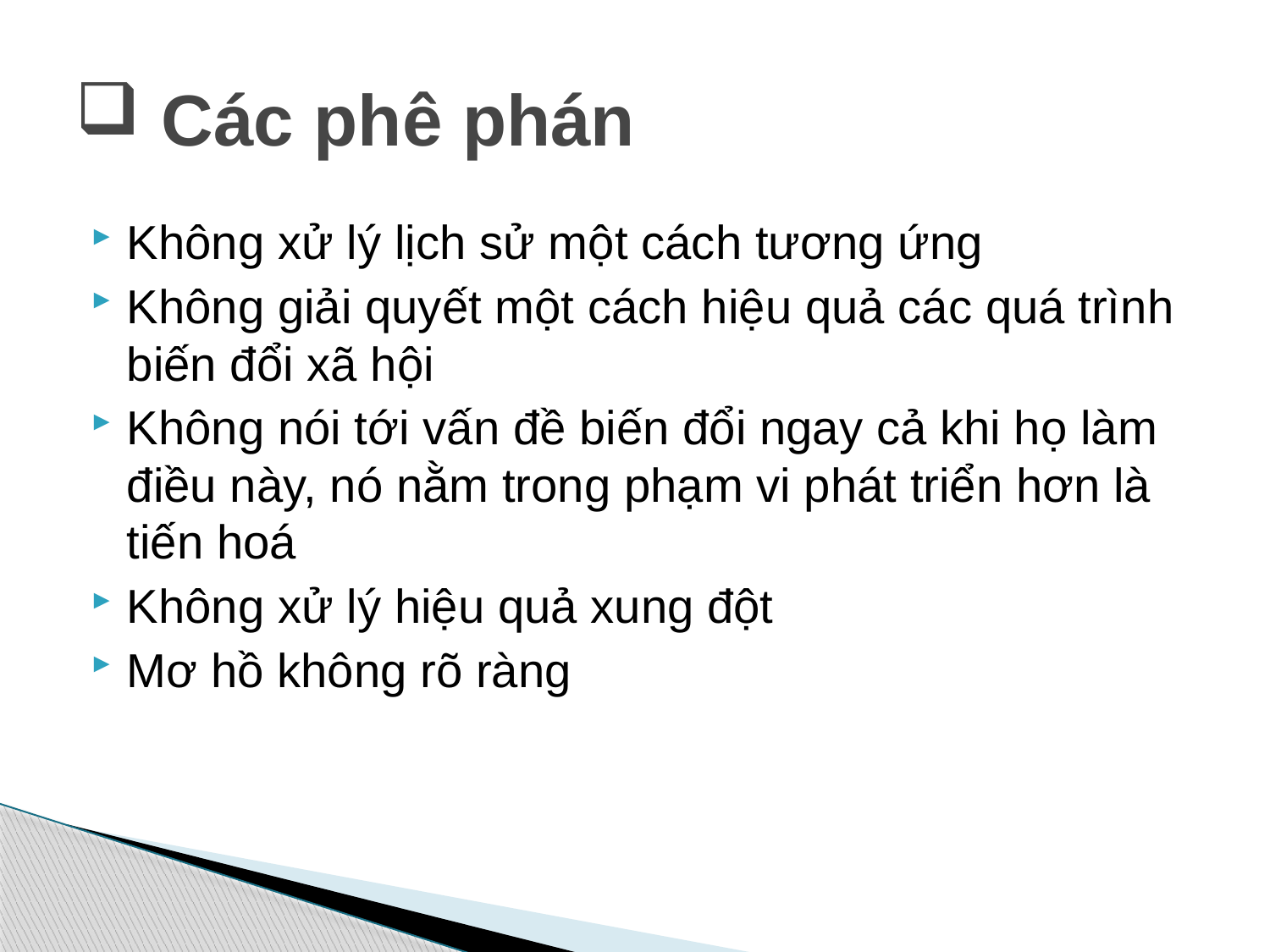

# Các phê phán
Không xử lý lịch sử một cách tương ứng
Không giải quyết một cách hiệu quả các quá trình biến đổi xã hội
Không nói tới vấn đề biến đổi ngay cả khi họ làm điều này, nó nằm trong phạm vi phát triển hơn là tiến hoá
Không xử lý hiệu quả xung đột
Mơ hồ không rõ ràng